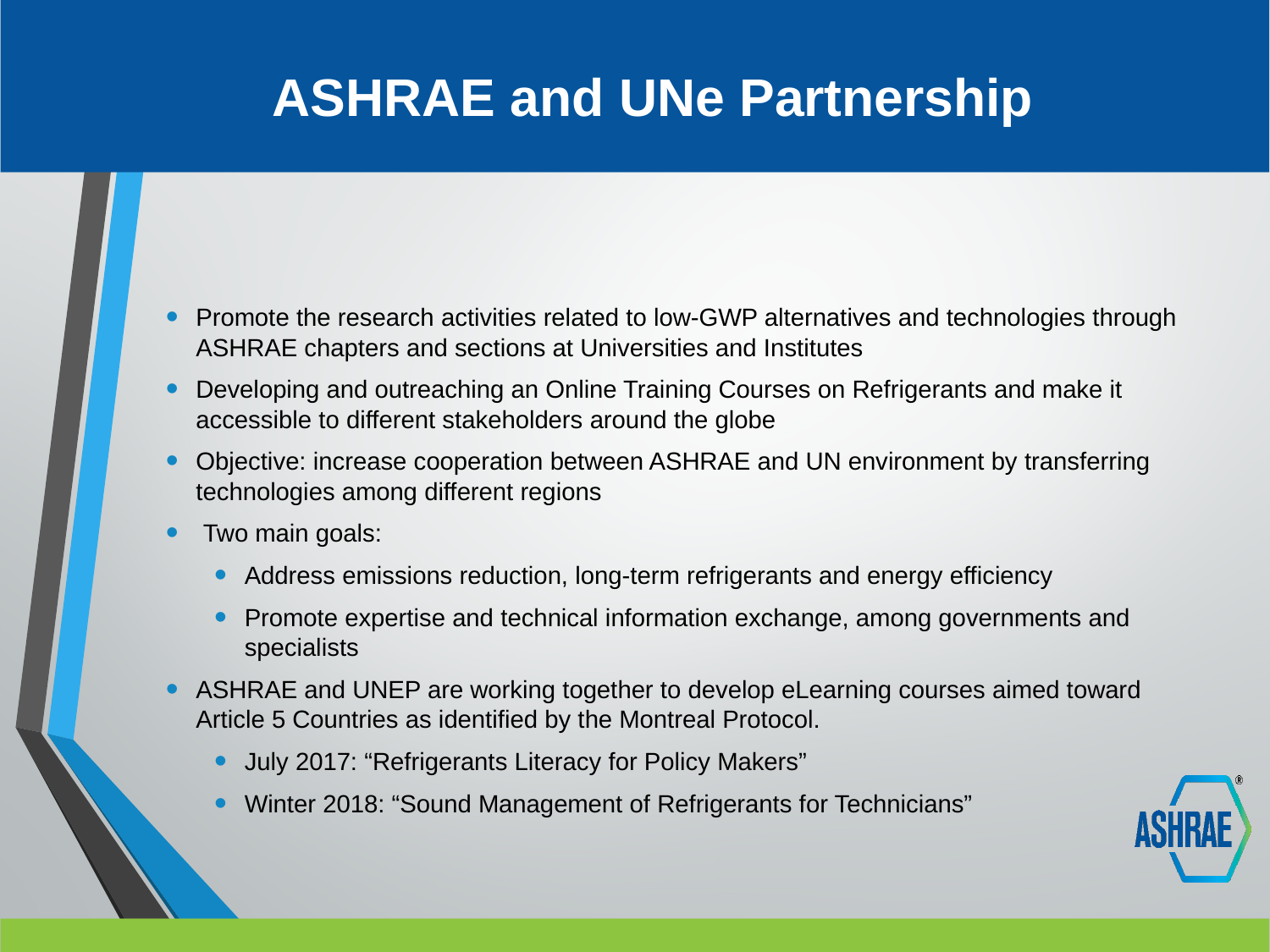

# ASHRAE and UNe Partnership
Promote the research activities related to low-GWP alternatives and technologies through ASHRAE chapters and sections at Universities and Institutes
Developing and outreaching an Online Training Courses on Refrigerants and make it accessible to different stakeholders around the globe
Objective: increase cooperation between ASHRAE and UN environment by transferring technologies among different regions
 Two main goals:
Address emissions reduction, long-term refrigerants and energy efficiency
Promote expertise and technical information exchange, among governments and specialists
ASHRAE and UNEP are working together to develop eLearning courses aimed toward Article 5 Countries as identified by the Montreal Protocol.
July 2017: “Refrigerants Literacy for Policy Makers”
Winter 2018: “Sound Management of Refrigerants for Technicians”